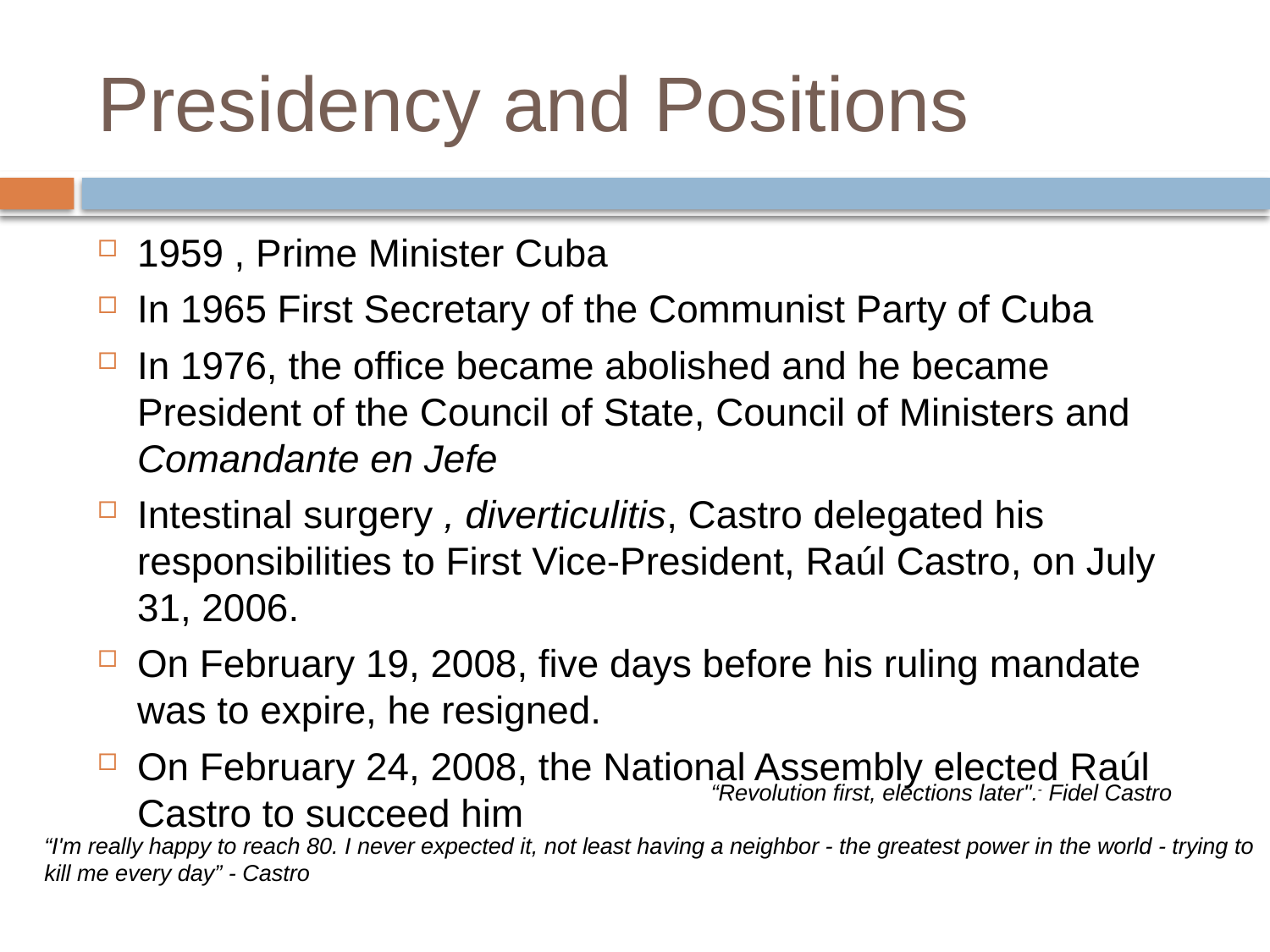

# Presidency and Positions
1959 , Prime Minister Cuba
In 1965 First Secretary of the Communist Party of Cuba
In 1976, the office became abolished and he became President of the Council of State, Council of Ministers and Comandante en Jefe
Intestinal surgery , diverticulitis, Castro delegated his responsibilities to First Vice-President, Raúl Castro, on July 31, 2006.
On February 19, 2008, five days before his ruling mandate was to expire, he resigned.
On February 24, 2008, the National Assembly elected Raúl Castro to succeed him
“Revolution first, elections later".- Fidel Castro
“I'm really happy to reach 80. I never expected it, not least having a neighbor - the greatest power in the world - trying to kill me every day” - Castro